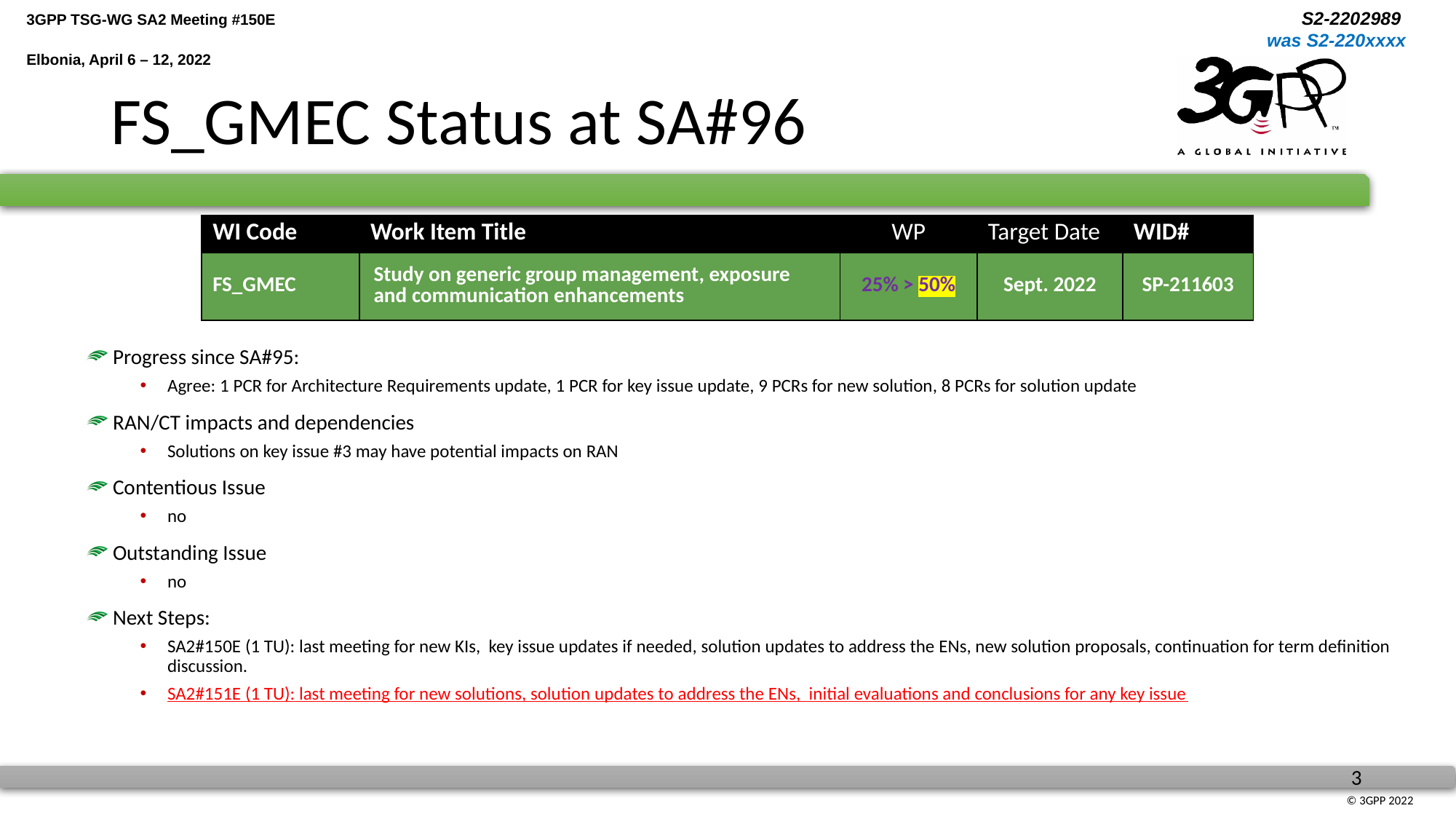

# FS_GMEC Status at SA#96
| WI Code | Work Item Title | WP | Target Date | WID# |
| --- | --- | --- | --- | --- |
| FS\_GMEC | Study on generic group management, exposure and communication enhancements | 25% > 50% | Sept. 2022 | SP-211603 |
Progress since SA#95:
Agree: 1 PCR for Architecture Requirements update, 1 PCR for key issue update, 9 PCRs for new solution, 8 PCRs for solution update
RAN/CT impacts and dependencies
Solutions on key issue #3 may have potential impacts on RAN
Contentious Issue
no
Outstanding Issue
no
Next Steps:
SA2#150E (1 TU): last meeting for new KIs,  key issue updates if needed, solution updates to address the ENs, new solution proposals, continuation for term definition discussion.
SA2#151E (1 TU): last meeting for new solutions, solution updates to address the ENs,  initial evaluations and conclusions for any key issue